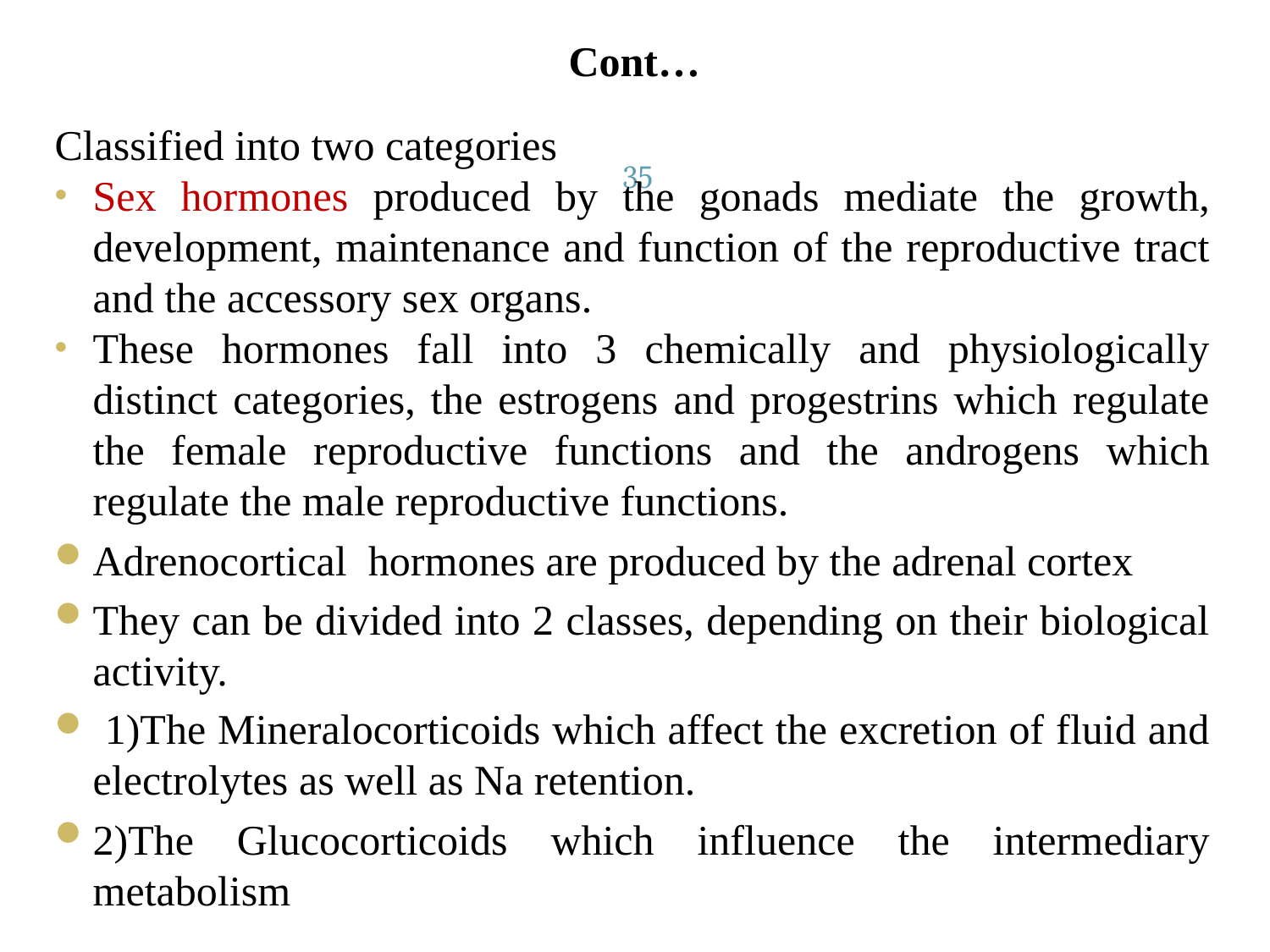

# Cont…
Classified into two categories
Sex hormones produced by the gonads mediate the growth, development, maintenance and function of the reproductive tract and the accessory sex organs.
These hormones fall into 3 chemically and physiologically distinct categories, the estrogens and progestrins which regulate the female reproductive functions and the androgens which regulate the male reproductive functions.
Adrenocortical  hormones are produced by the adrenal cortex
They can be divided into 2 classes, depending on their biological activity.
 1)The Mineralocorticoids which affect the excretion of fluid and electrolytes as well as Na retention.
2)The Glucocorticoids which influence the intermediary metabolism

35